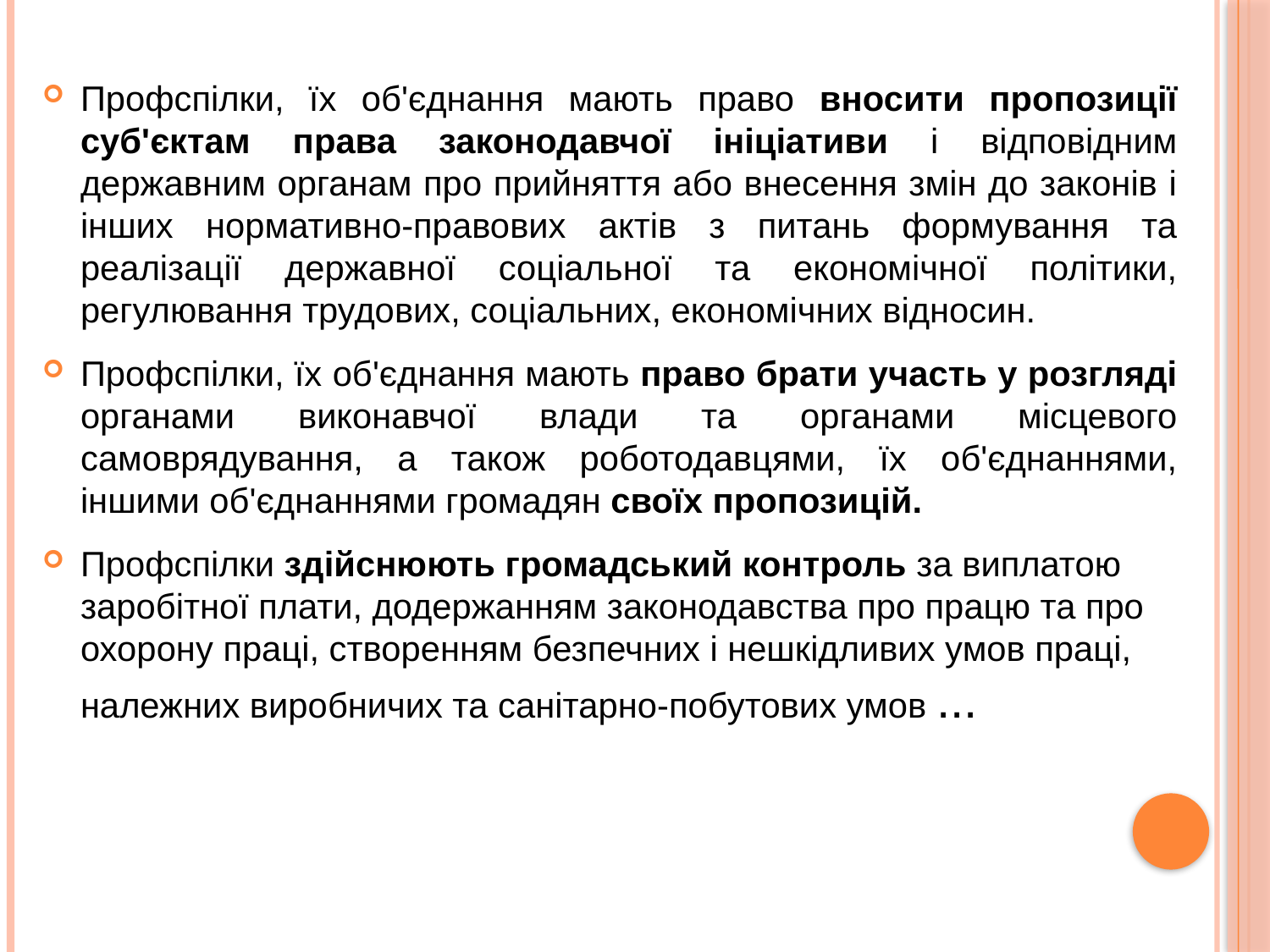

Профспілки, їх об'єднання мають право вносити пропозиції суб'єктам права законодавчої ініціативи і відповідним державним органам про прийняття або внесення змін до законів і інших нормативно-правових актів з питань формування та реалізації державної соціальної та економічної політики, регулювання трудових, соціальних, економічних відносин.
Профспілки, їх об'єднання мають право брати участь у розгляді органами виконавчої влади та органами місцевого самоврядування, а також роботодавцями, їх об'єднаннями, іншими об'єднаннями громадян своїх пропозицій.
Профспілки здійснюють громадський контроль за виплатою заробітної плати, додержанням законодавства про працю та про охорону праці, створенням безпечних і нешкідливих умов праці, належних виробничих та санітарно-побутових умов ...